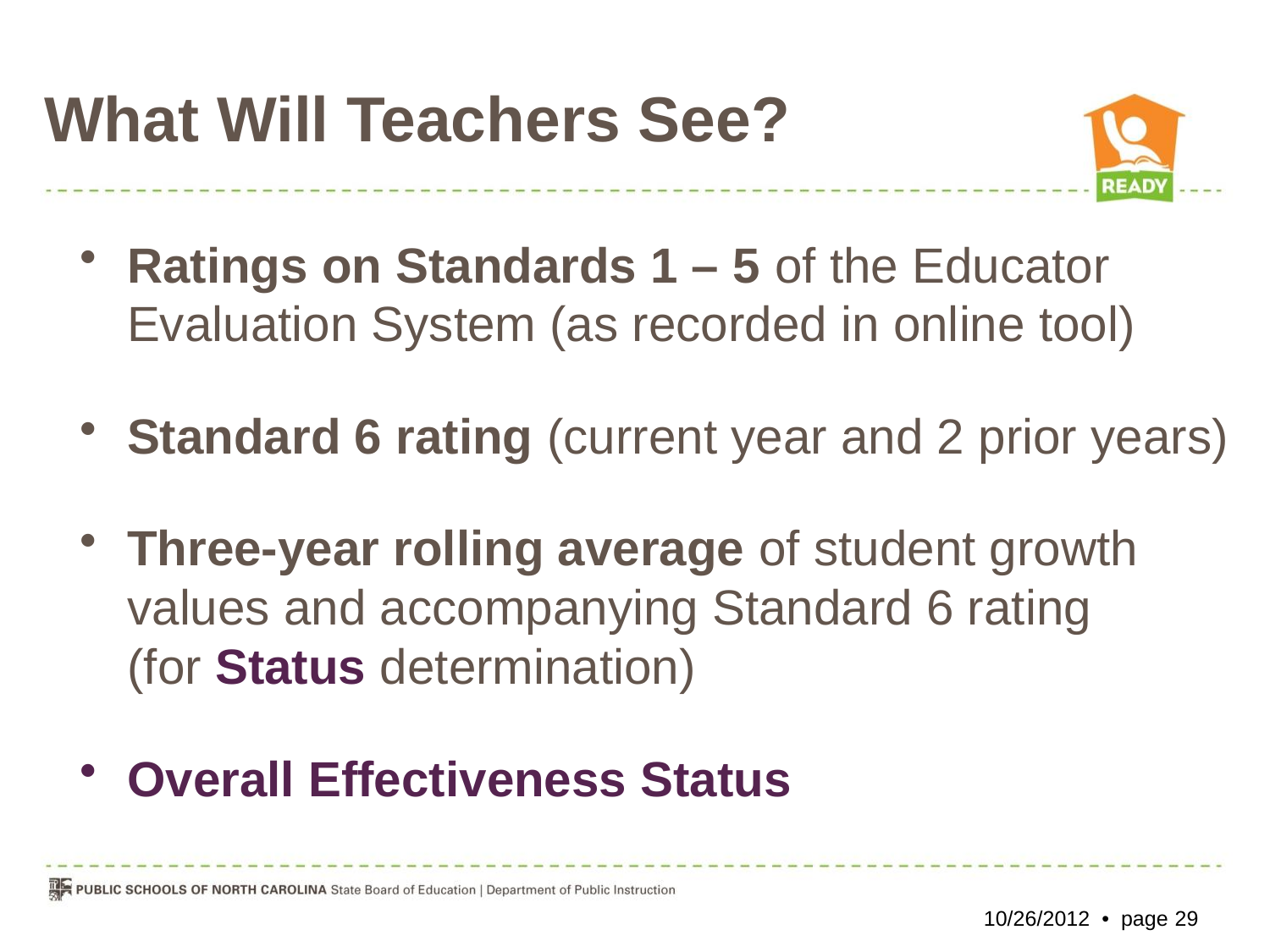

What Will Teachers See?
Ratings on Standards 1 – 5 of the Educator Evaluation System (as recorded in online tool)
Standard 6 rating (current year and 2 prior years)
Three-year rolling average of student growth values and accompanying Standard 6 rating
(for Status determination)
Overall Effectiveness Status

10/26/2012  •  page 29